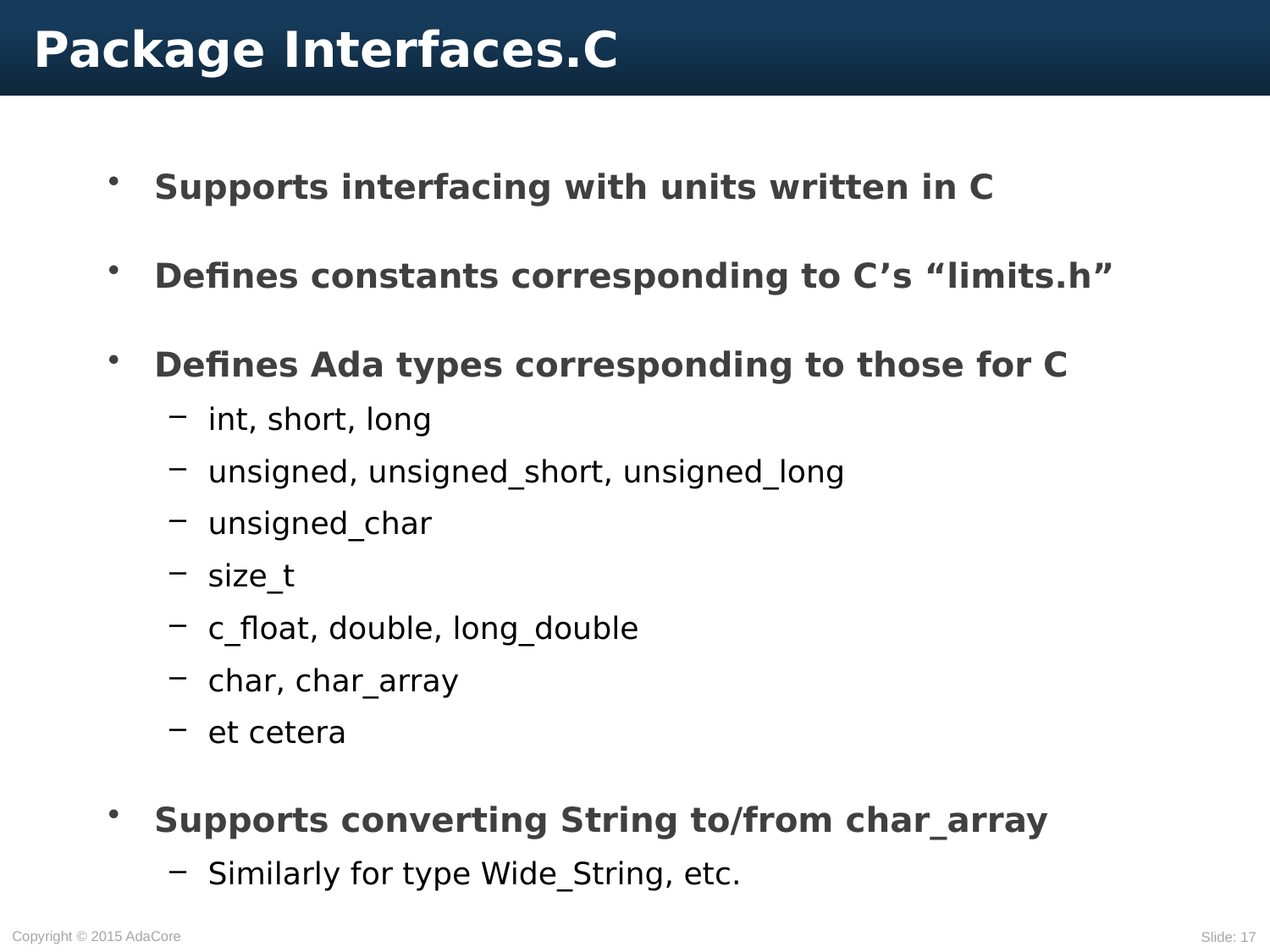

# Package Interfaces.C
Supports interfacing with units written in C
Defines constants corresponding to C’s “limits.h”
Defines Ada types corresponding to those for C
int, short, long
unsigned, unsigned_short, unsigned_long
unsigned_char
size_t
c_float, double, long_double
char, char_array
et cetera
Supports converting String to/from char_array
Similarly for type Wide_String, etc.